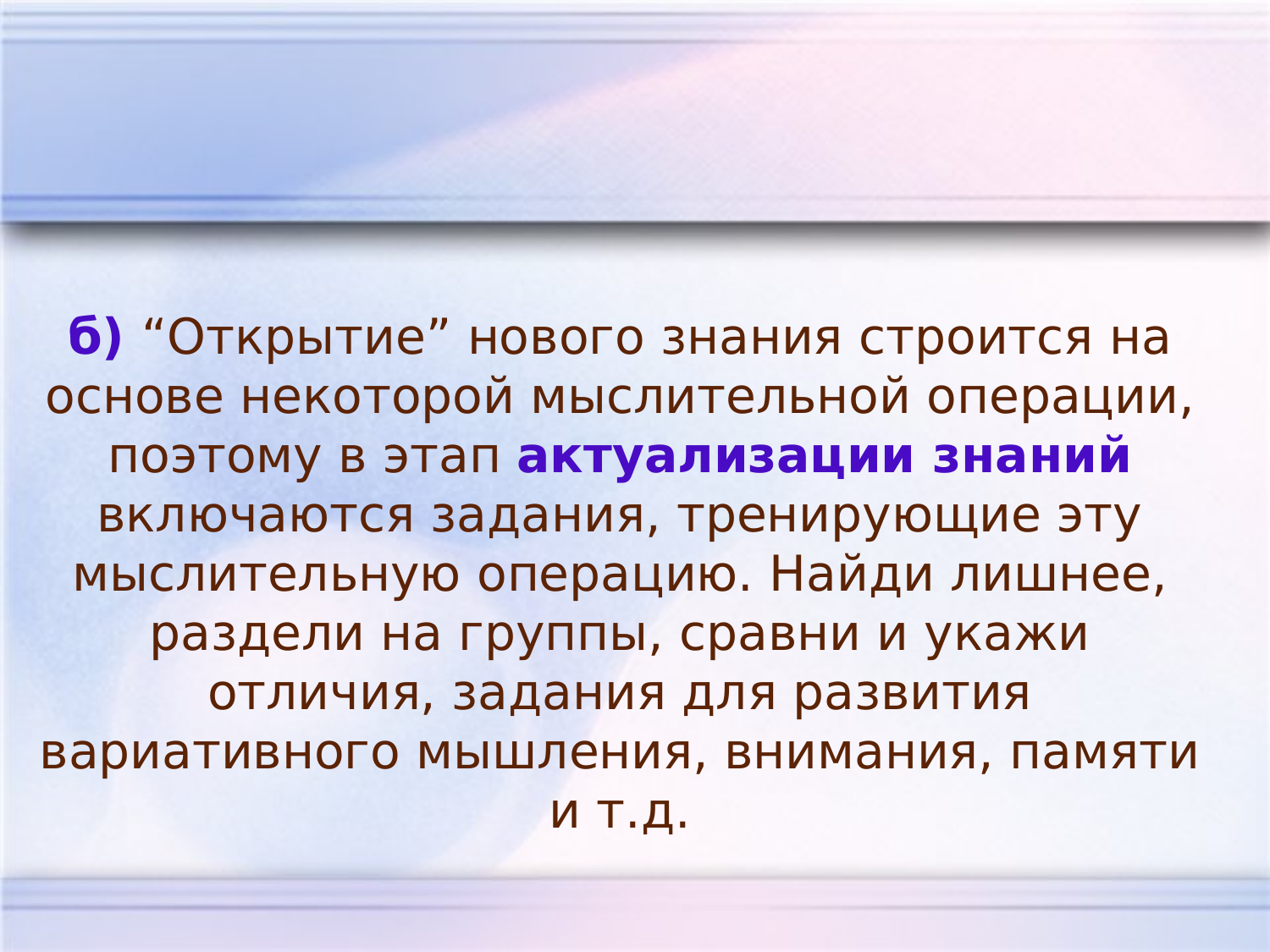

# б) “Открытие” нового знания строится на основе некоторой мыслительной операции, поэтому в этап актуализации знаний включаются задания, тренирующие эту мыслительную операцию. Найди лишнее, раздели на группы, сравни и укажи отличия, задания для развития вариативного мышления, внимания, памяти и т.д.